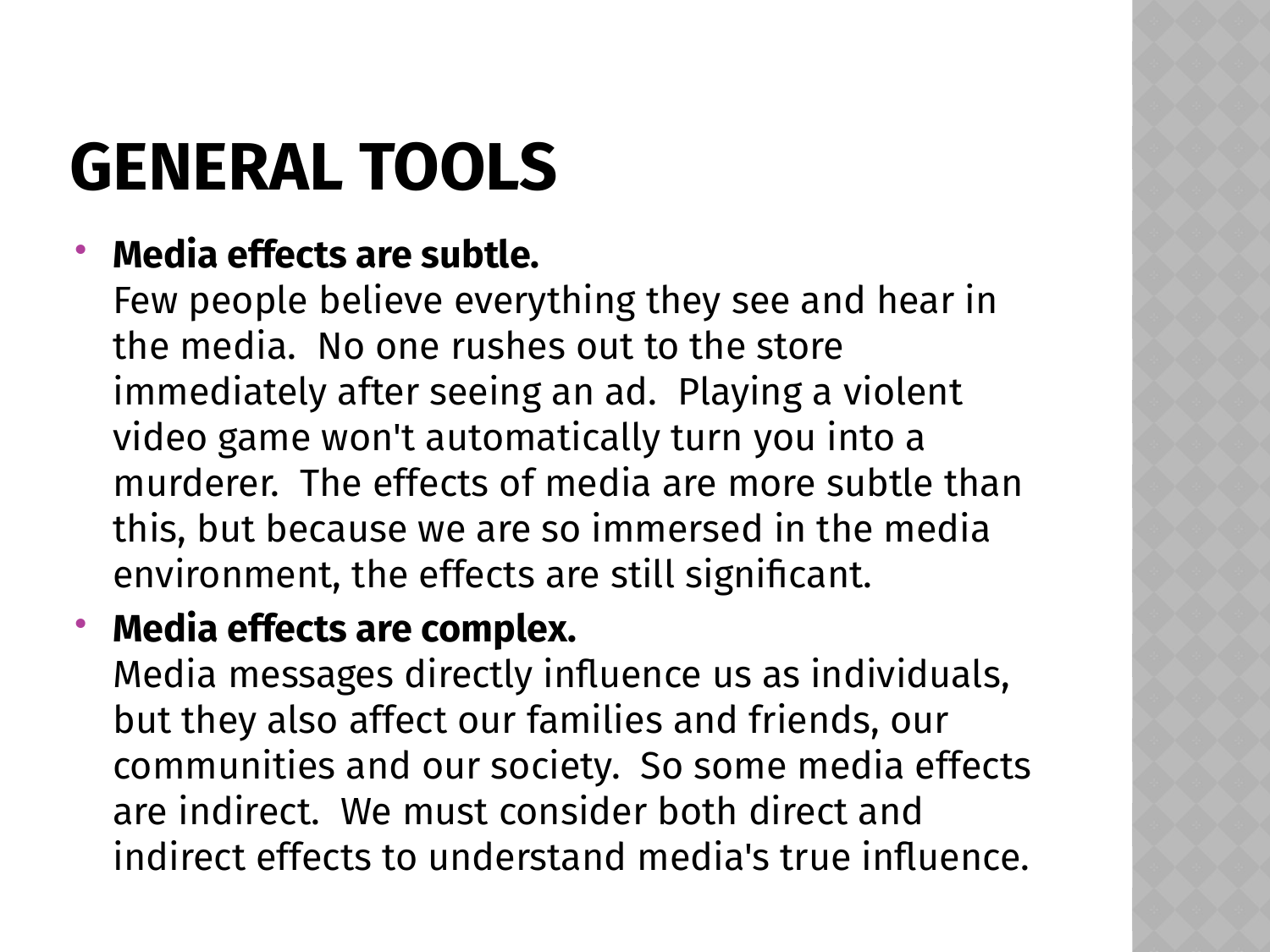

# General Tools
Media effects are subtle. 
Few people believe everything they see and hear in the media.  No one rushes out to the store immediately after seeing an ad.  Playing a violent video game won't automatically turn you into a murderer.  The effects of media are more subtle than this, but because we are so immersed in the media environment, the effects are still significant.
Media effects are complex. 
Media messages directly influence us as individuals, but they also affect our families and friends, our communities and our society.  So some media effects are indirect.  We must consider both direct and indirect effects to understand media's true influence.